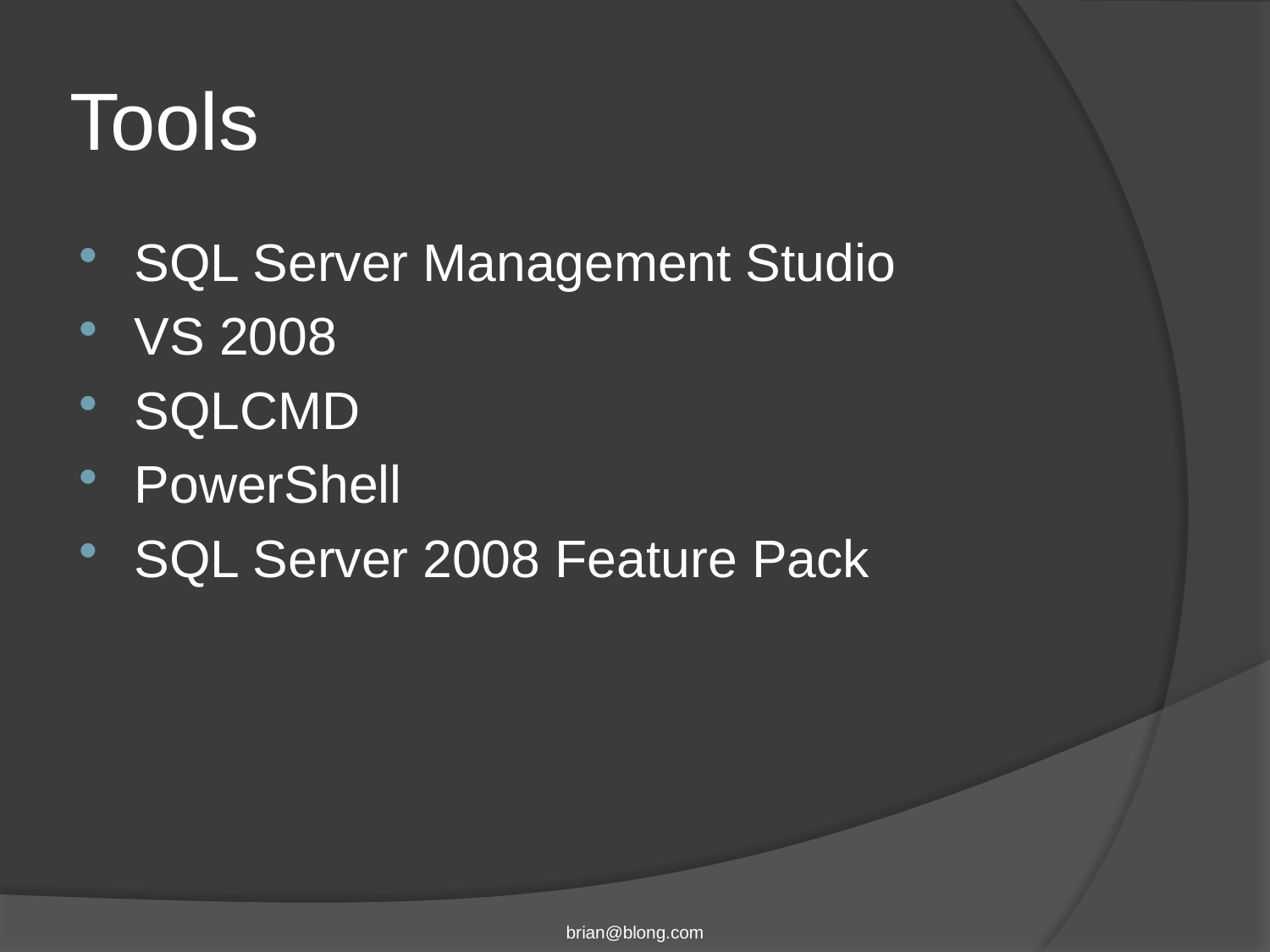

# Tools
SQL Server Management Studio
VS 2008
SQLCMD
PowerShell
SQL Server 2008 Feature Pack

brian@blong.com